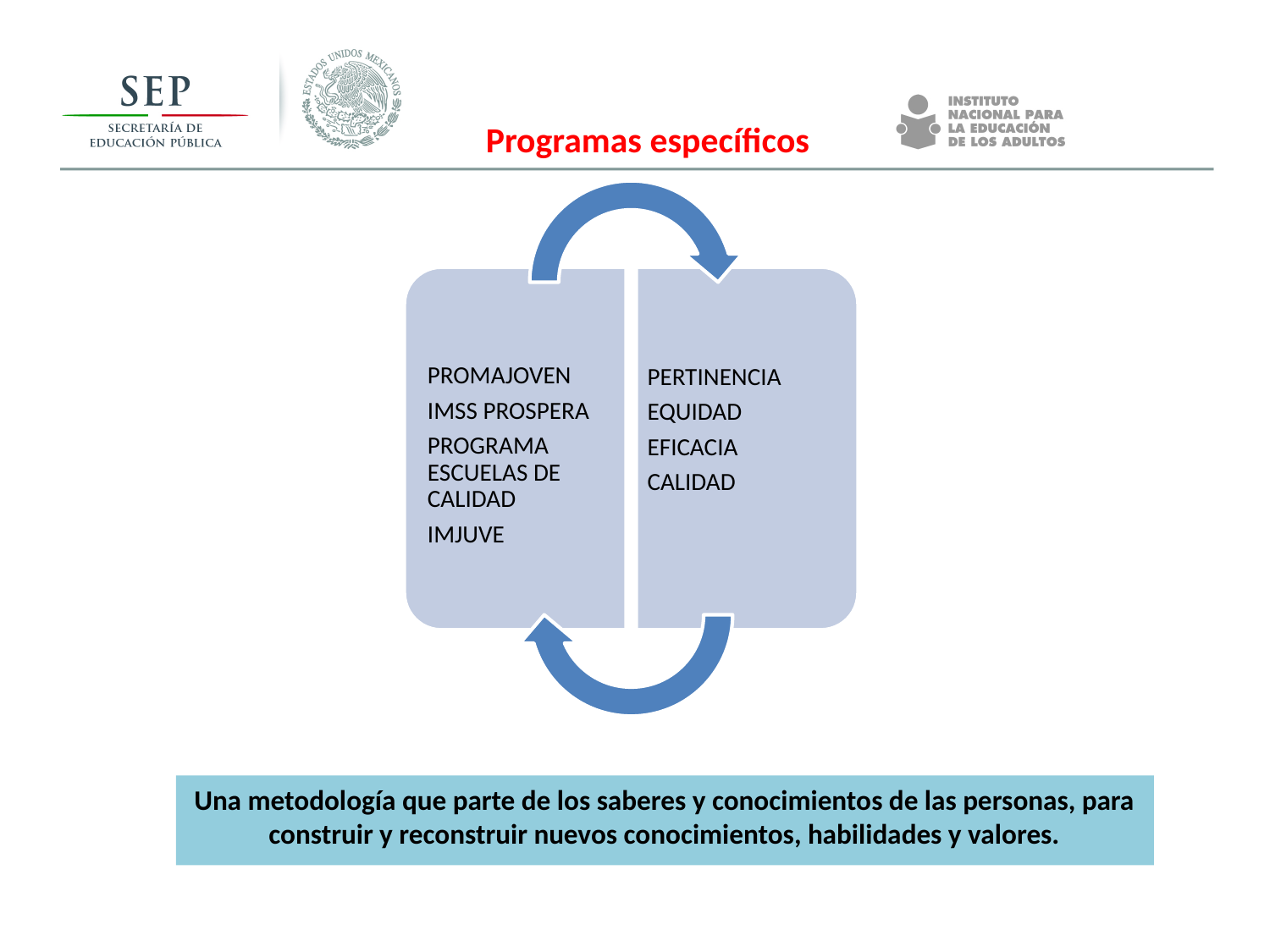

Programas específicos

PROMAJOVEN
IMSS PROSPERA
PROGRAMA ESCUELAS DE CALIDAD
IMJUVE

PERTINENCIA
EQUIDAD
EFICACIA
CALIDAD
Una metodología que parte de los saberes y conocimientos de las personas, para construir y reconstruir nuevos conocimientos, habilidades y valores.